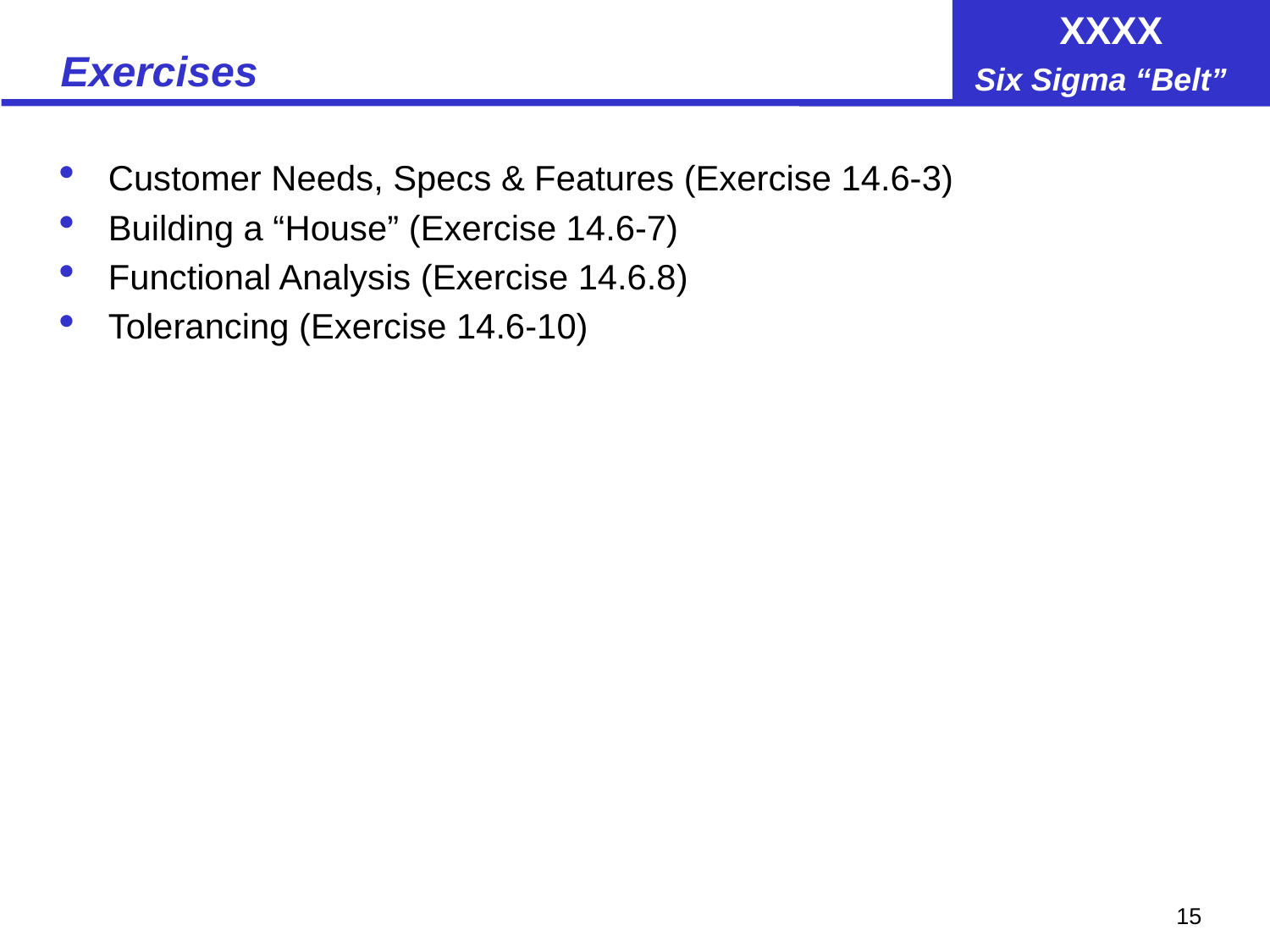

# Exercises
Customer Needs, Specs & Features (Exercise 14.6-3)
Building a “House” (Exercise 14.6-7)
Functional Analysis (Exercise 14.6.8)
Tolerancing (Exercise 14.6-10)